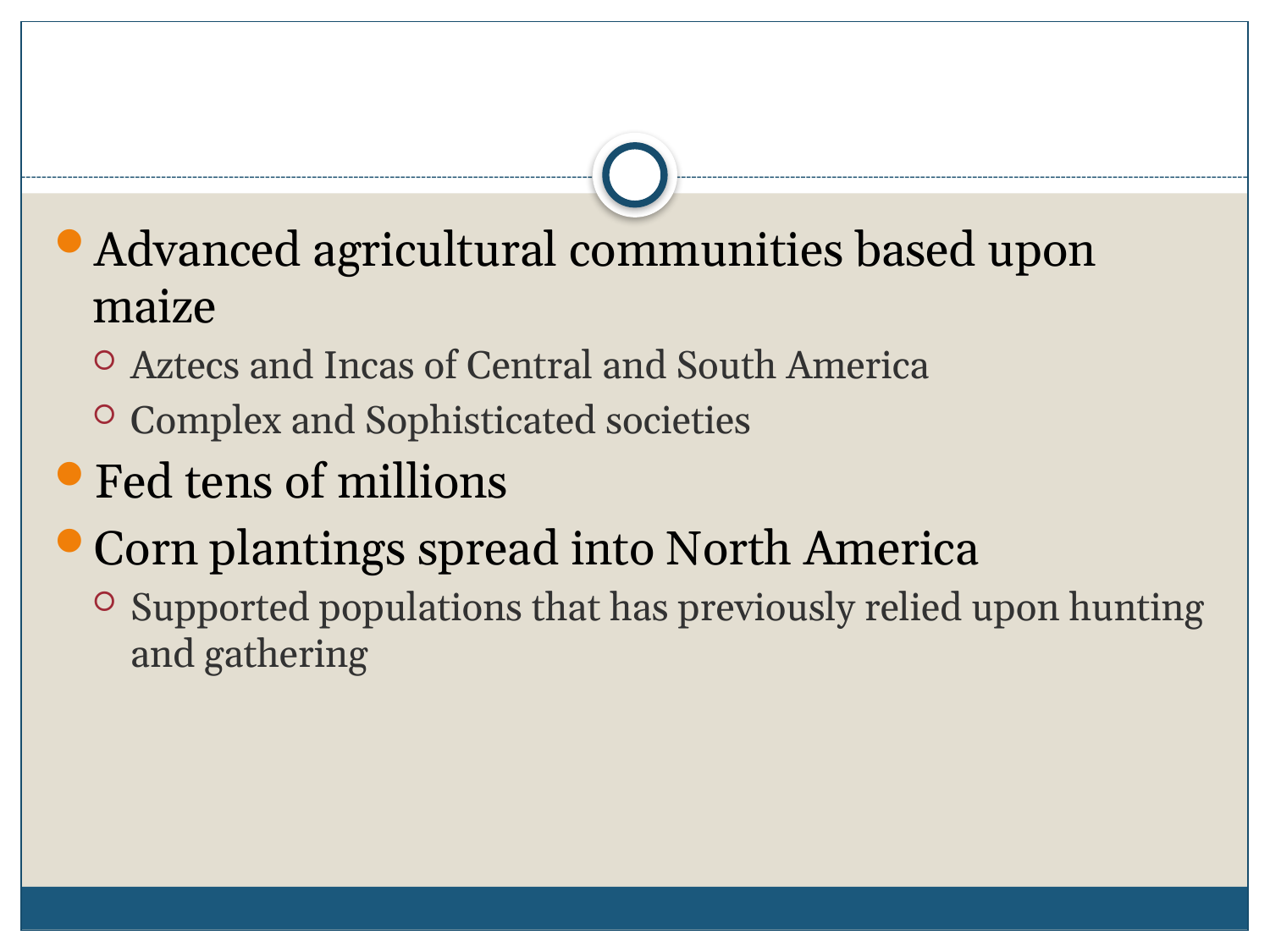

#
Advanced agricultural communities based upon maize
Aztecs and Incas of Central and South America
Complex and Sophisticated societies
Fed tens of millions
Corn plantings spread into North America
Supported populations that has previously relied upon hunting and gathering